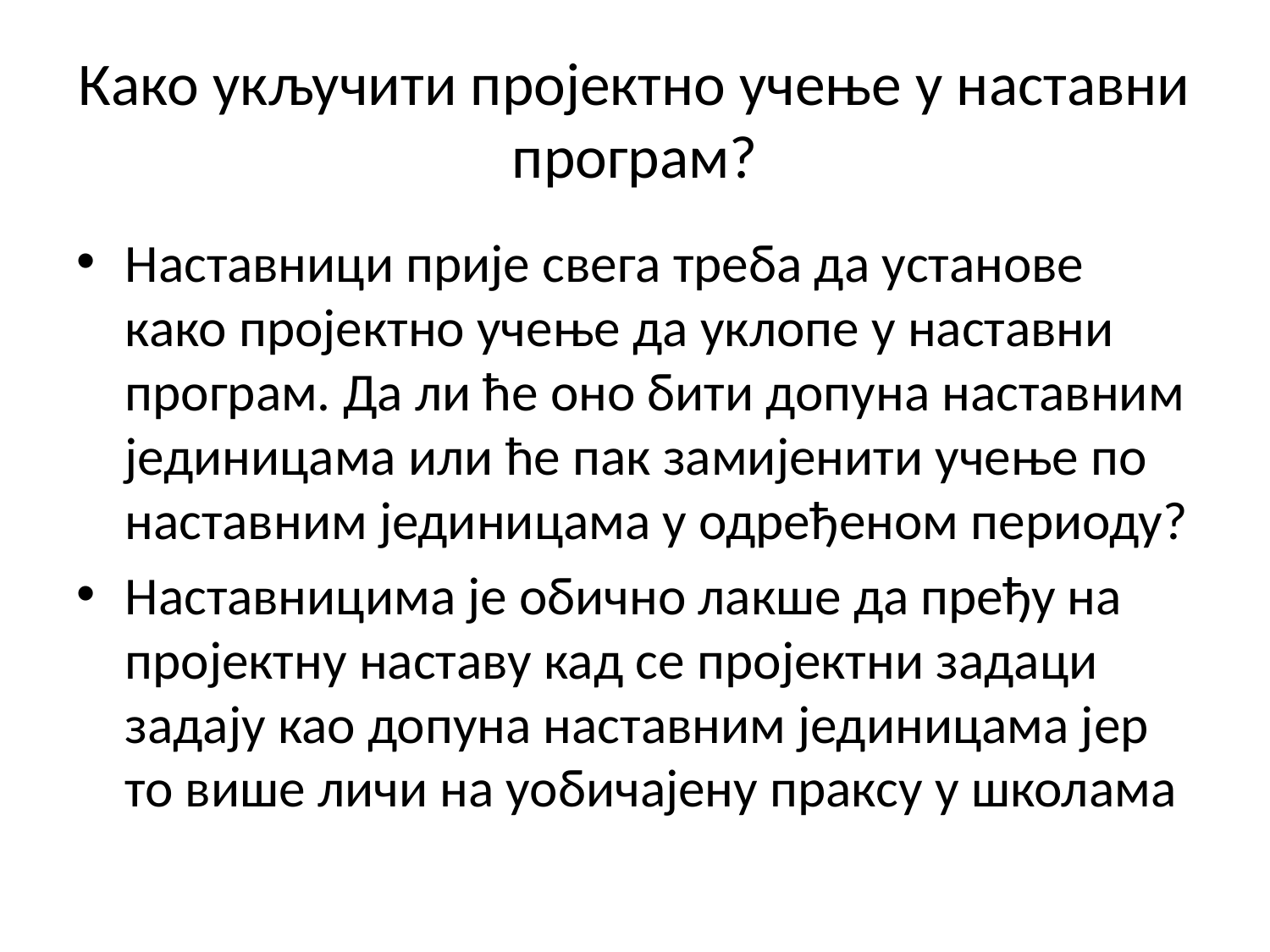

# Како укључити пројектно учење у наставни програм?
Наставници прије свега треба да установе како пројектно учење да уклопе у наставни програм. Да ли ће оно бити допуна наставним јединицама или ће пак замијенити учење по наставним јединицама у одређеном периоду?
Наставницима је обично лакше да пређу на пројектну наставу кад се пројектни задаци задају као допуна наставним јединицама јер то више личи на уобичајену праксу у школама